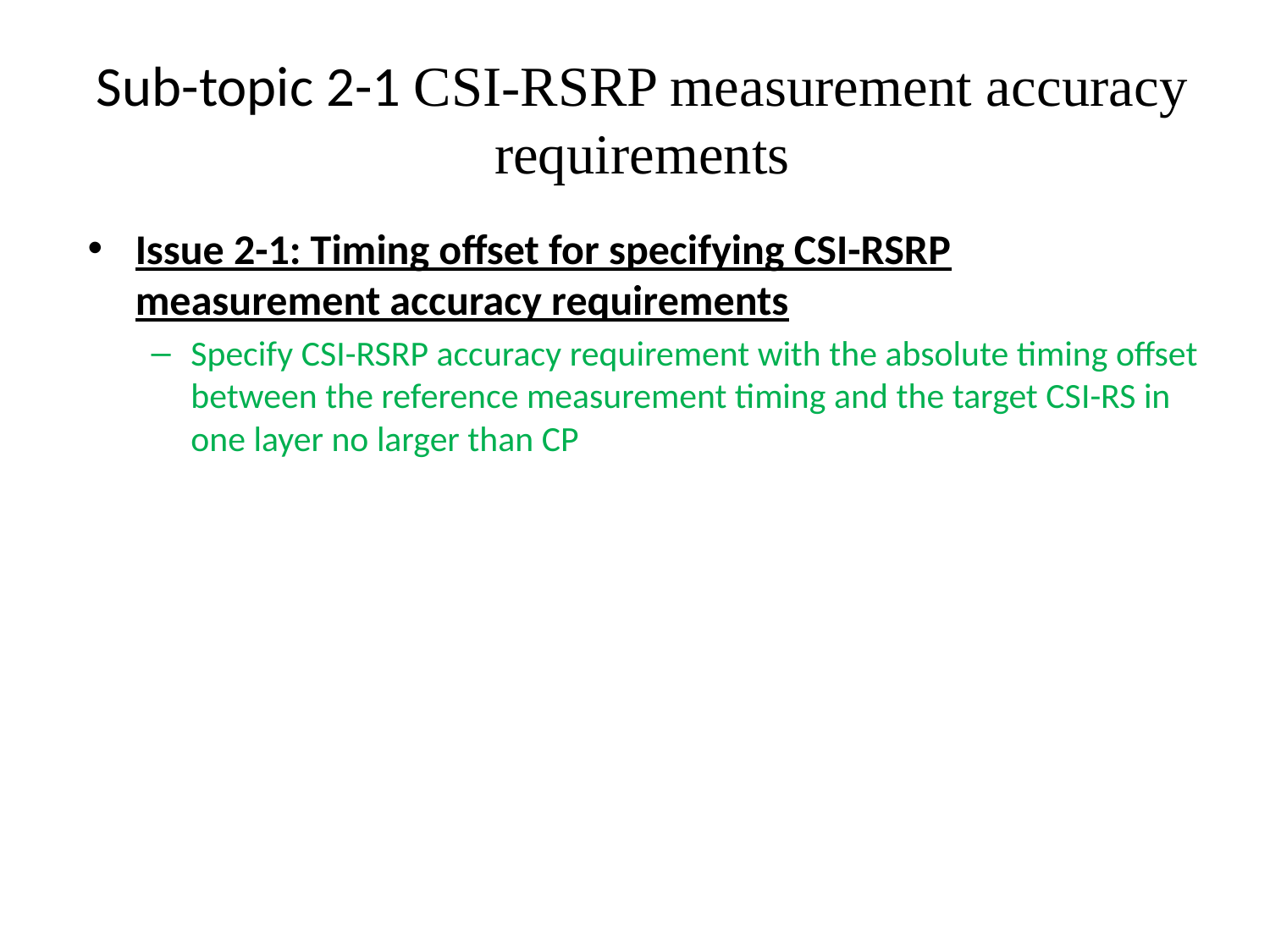

# Sub-topic 2-1 CSI-RSRP measurement accuracy requirements
Issue 2-1: Timing offset for specifying CSI-RSRP measurement accuracy requirements
Specify CSI-RSRP accuracy requirement with the absolute timing offset between the reference measurement timing and the target CSI-RS in one layer no larger than CP